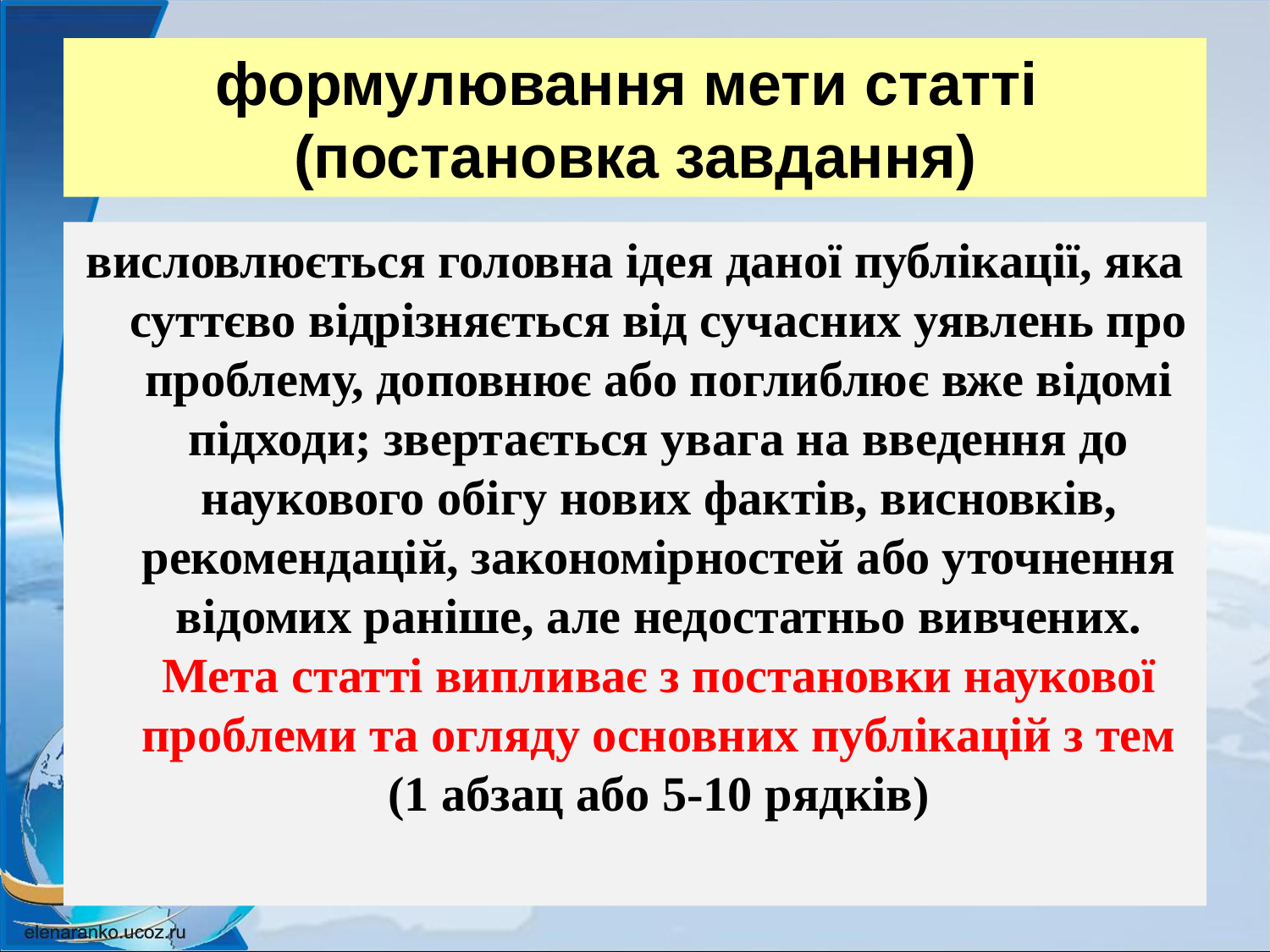

# формулювання мети статті (постановка завдання)
висловлюється головна ідея даної публікації, яка суттєво відрізняється від сучасних уявлень про проблему, доповнює або поглиблює вже відомі підходи; звертається увага на введення до наукового обігу нових фактів, висновків, рекомендацій, закономірностей або уточнення відомих раніше, але недостатньо вивчених. Мета статті випливає з постановки наукової проблеми та огляду основних публікацій з тем (1 абзац або 5-10 рядків)